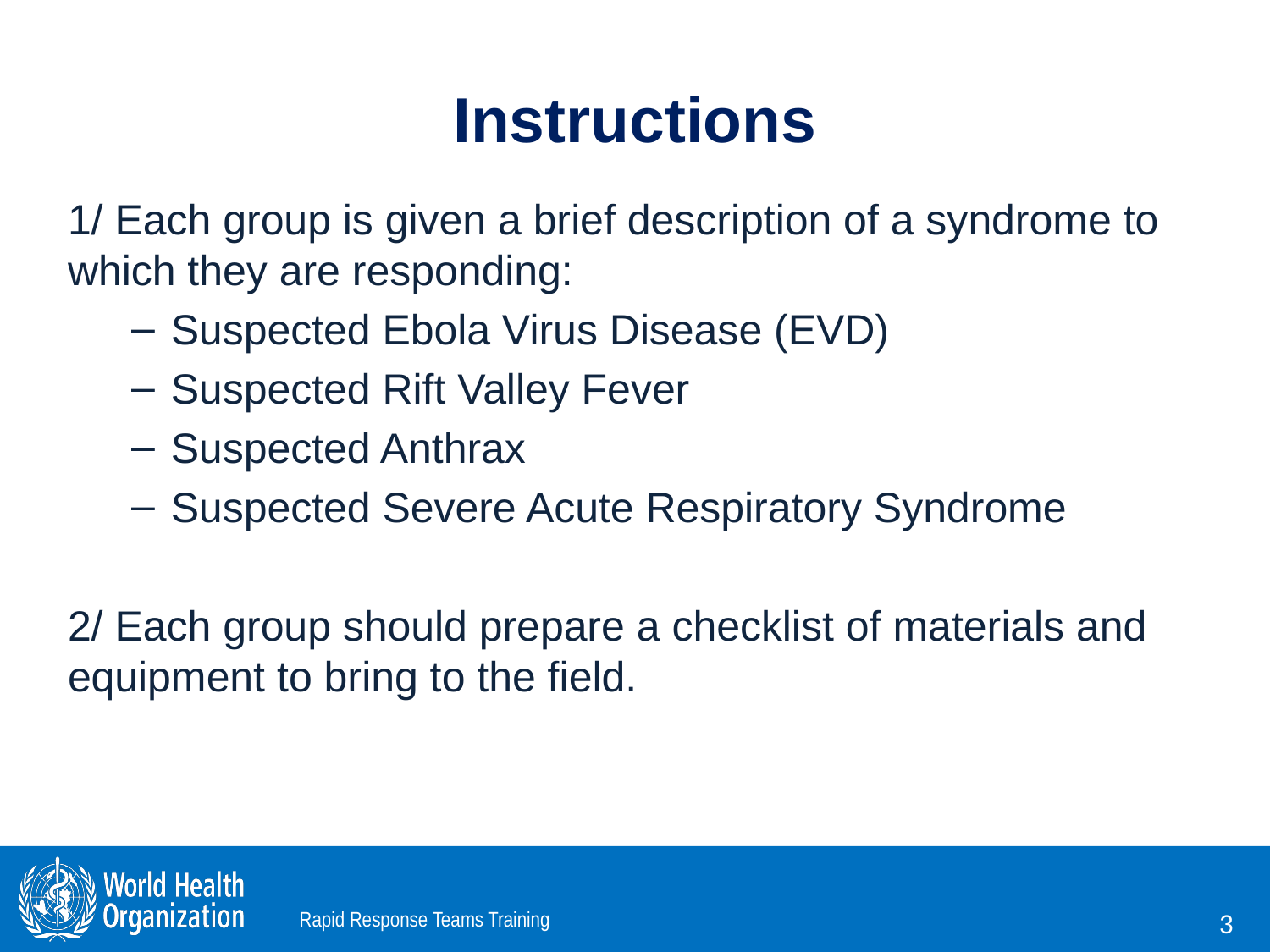

# Instructions
1/ Each group is given a brief description of a syndrome to which they are responding:
Suspected Ebola Virus Disease (EVD)
Suspected Rift Valley Fever
Suspected Anthrax
Suspected Severe Acute Respiratory Syndrome

2/ Each group should prepare a checklist of materials and equipment to bring to the field.